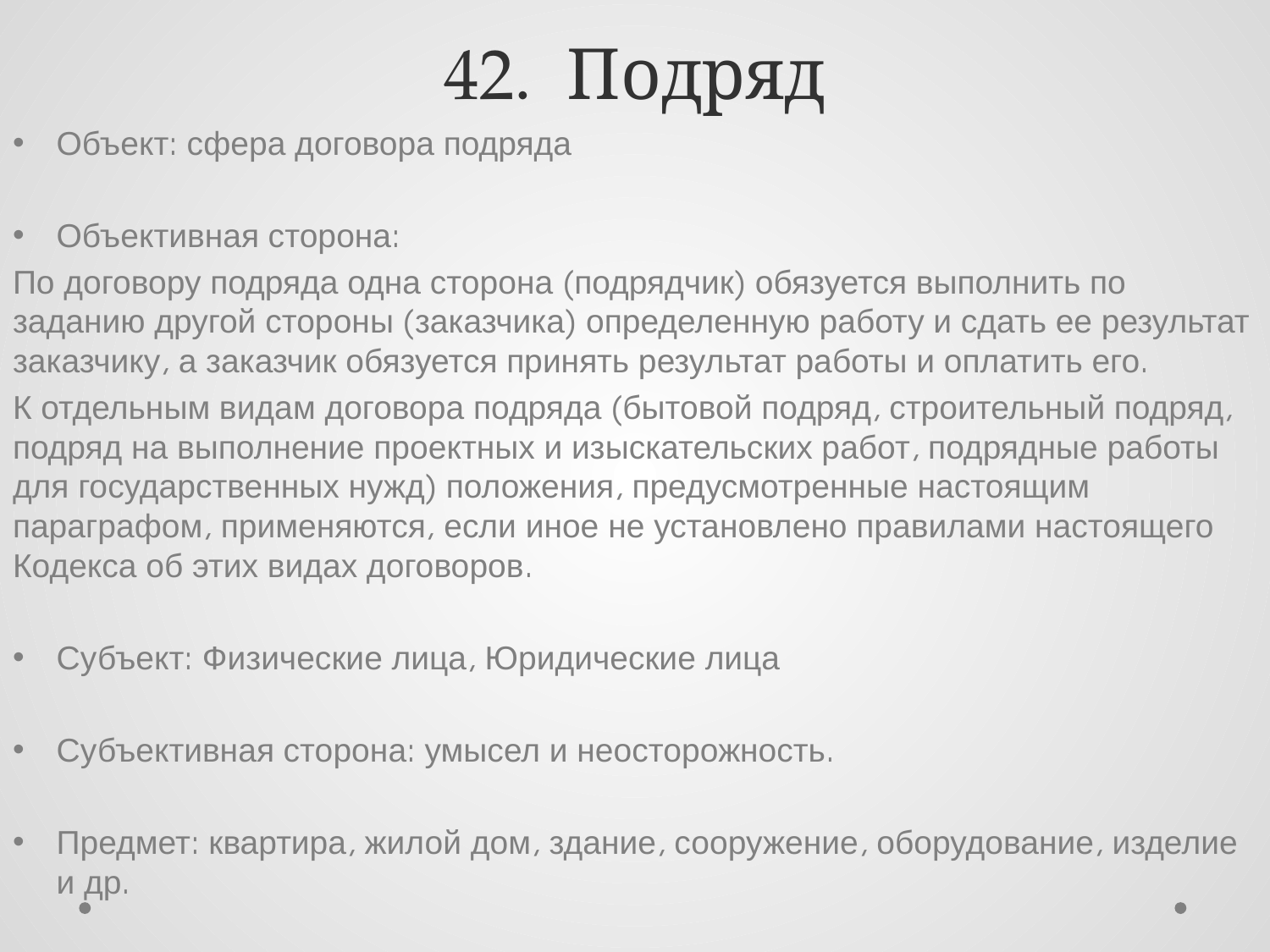

# 42.  Подряд
Объект: сфера договора подряда

Объективная сторона:
По договору подряда одна сторона (подрядчик) обязуется выполнить по заданию другой стороны (заказчика) определенную работу и сдать ее результат заказчику, а заказчик обязуется принять результат работы и оплатить его.
К отдельным видам договора подряда (бытовой подряд, строительный подряд, подряд на выполнение проектных и изыскательских работ, подрядные работы для государственных нужд) положения, предусмотренные настоящим параграфом, применяются, если иное не установлено правилами настоящего Кодекса об этих видах договоров.

Субъект: Физические лица, Юридические лица

Субъективная сторона: умысел и неосторожность.

Предмет: квартира, жилой дом, здание, сооружение, оборудование, изделие и др.